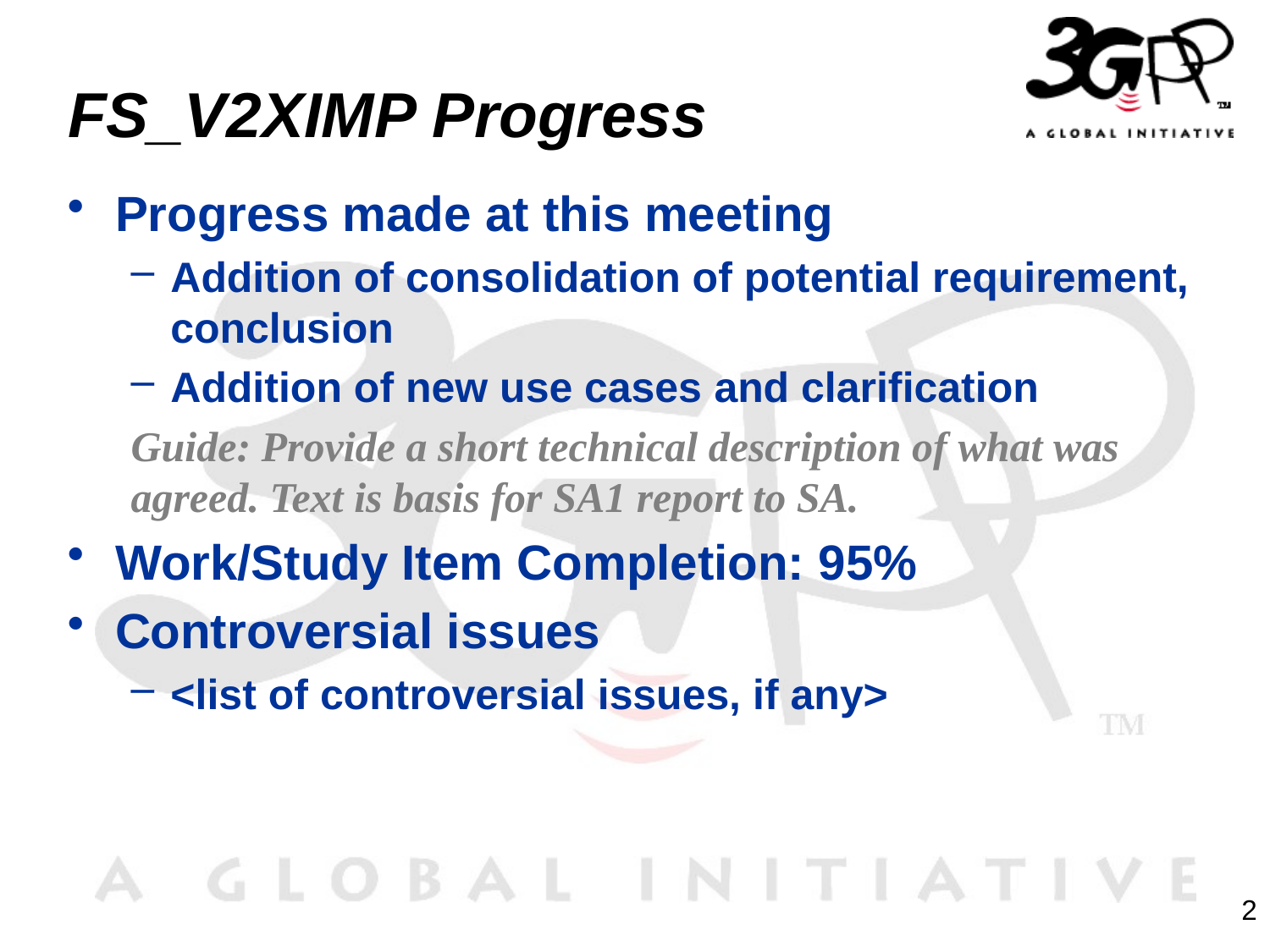

# FS_V2XIMP Progress
Progress made at this meeting
Addition of consolidation of potential requirement, conclusion
Addition of new use cases and clarification
Guide: Provide a short technical description of what was agreed. Text is basis for SA1 report to SA.
Work/Study Item Completion: 95%
Controversial issues
<list of controversial issues, if any>
2